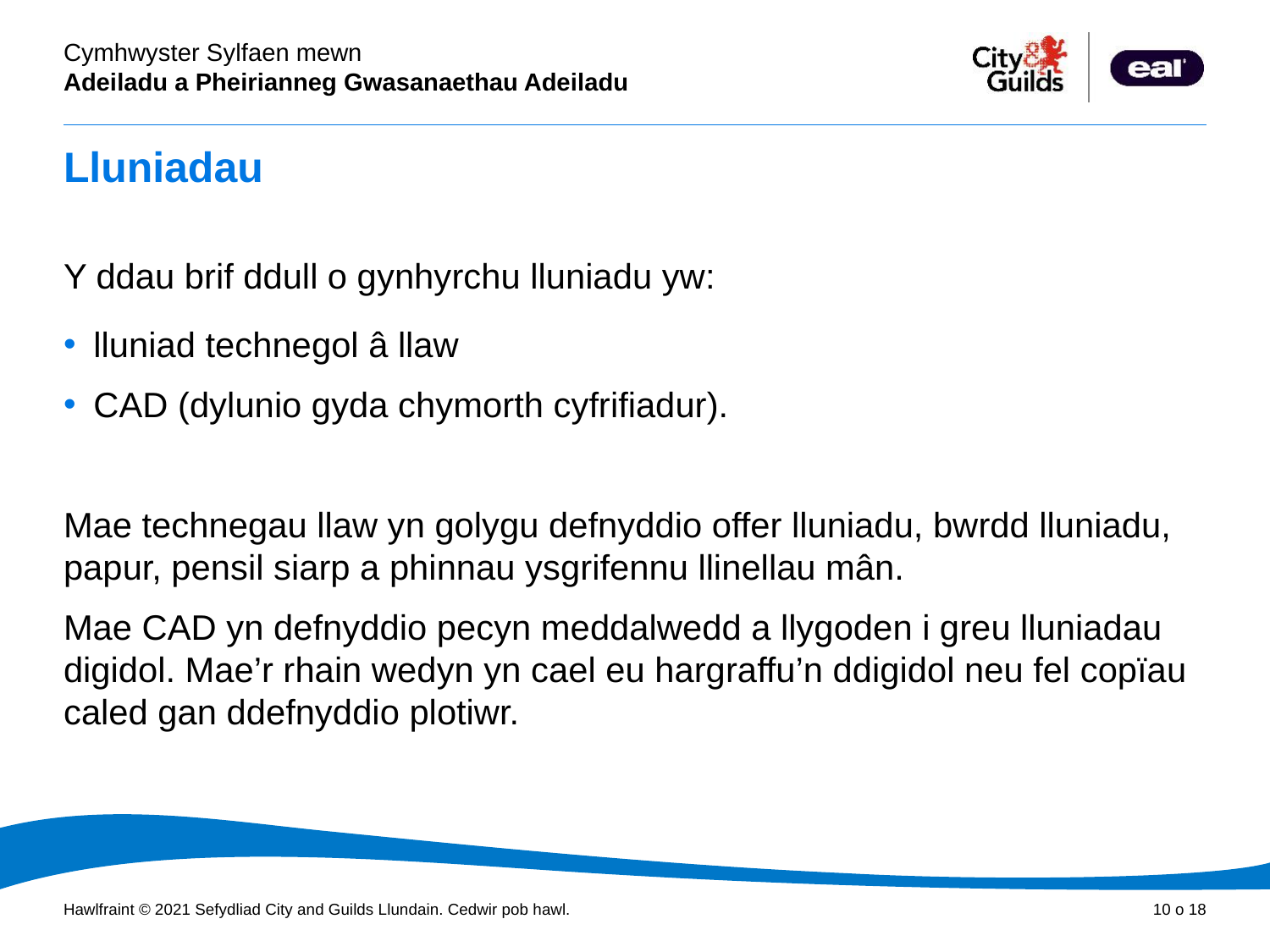

# Lluniadau

Y ddau brif ddull o gynhyrchu lluniadu yw:
lluniad technegol â llaw
CAD (dylunio gyda chymorth cyfrifiadur).

Mae technegau llaw yn golygu defnyddio offer lluniadu, bwrdd lluniadu, papur, pensil siarp a phinnau ysgrifennu llinellau mân.
Mae CAD yn defnyddio pecyn meddalwedd a llygoden i greu lluniadau digidol. Mae’r rhain wedyn yn cael eu hargraffu’n ddigidol neu fel copïau caled gan ddefnyddio plotiwr.